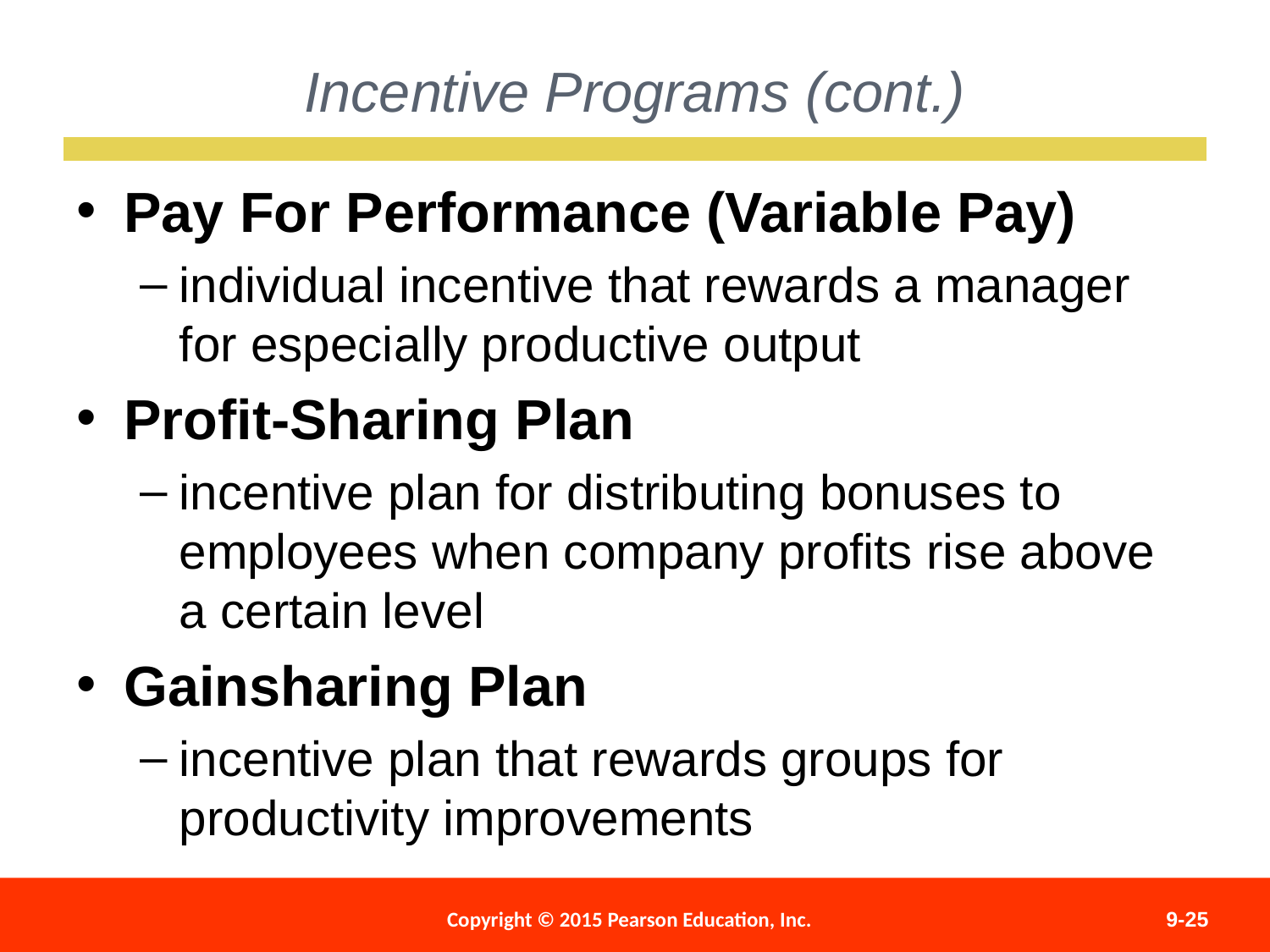

Incentive Programs (cont.)
Pay For Performance (Variable Pay)
individual incentive that rewards a manager for especially productive output
Profit-Sharing Plan
incentive plan for distributing bonuses to employees when company profits rise above a certain level
Gainsharing Plan
incentive plan that rewards groups for productivity improvements